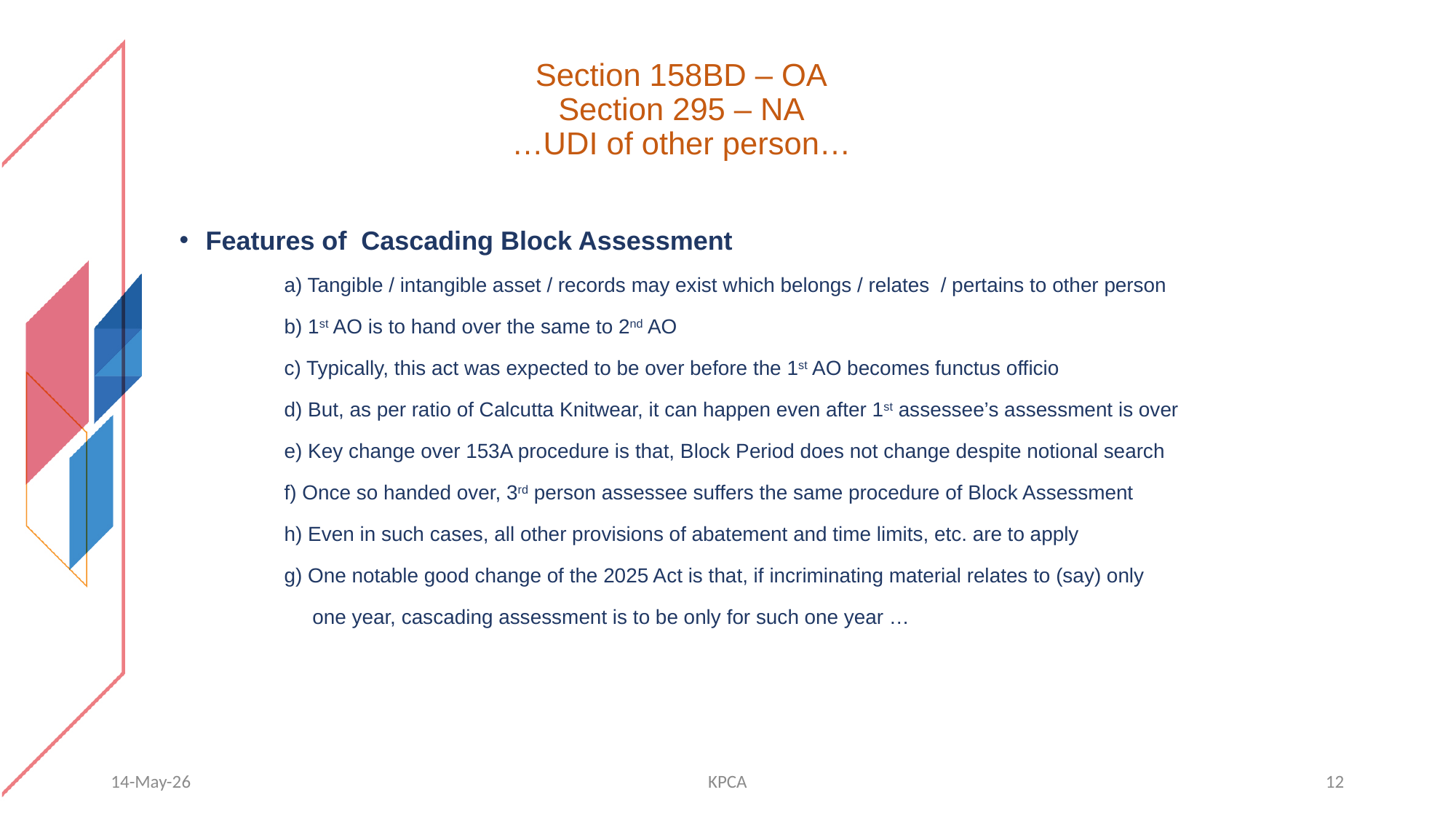

# Section 158BD – OA Section 295 – NA …UDI of other person…
Features of  Cascading Block Assessment
	a) Tangible / intangible asset / records may exist which belongs / relates  / pertains to other person
	b) 1st AO is to hand over the same to 2nd AO
	c) Typically, this act was expected to be over before the 1st AO becomes functus officio
	d) But, as per ratio of Calcutta Knitwear, it can happen even after 1st assessee’s assessment is over
	e) Key change over 153A procedure is that, Block Period does not change despite notional search
	f) Once so handed over, 3rd person assessee suffers the same procedure of Block Assessment
	h) Even in such cases, all other provisions of abatement and time limits, etc. are to apply
	g) One notable good change of the 2025 Act is that, if incriminating material relates to (say) only
	     one year, cascading assessment is to be only for such one year …

14-May-26
KPCA
12